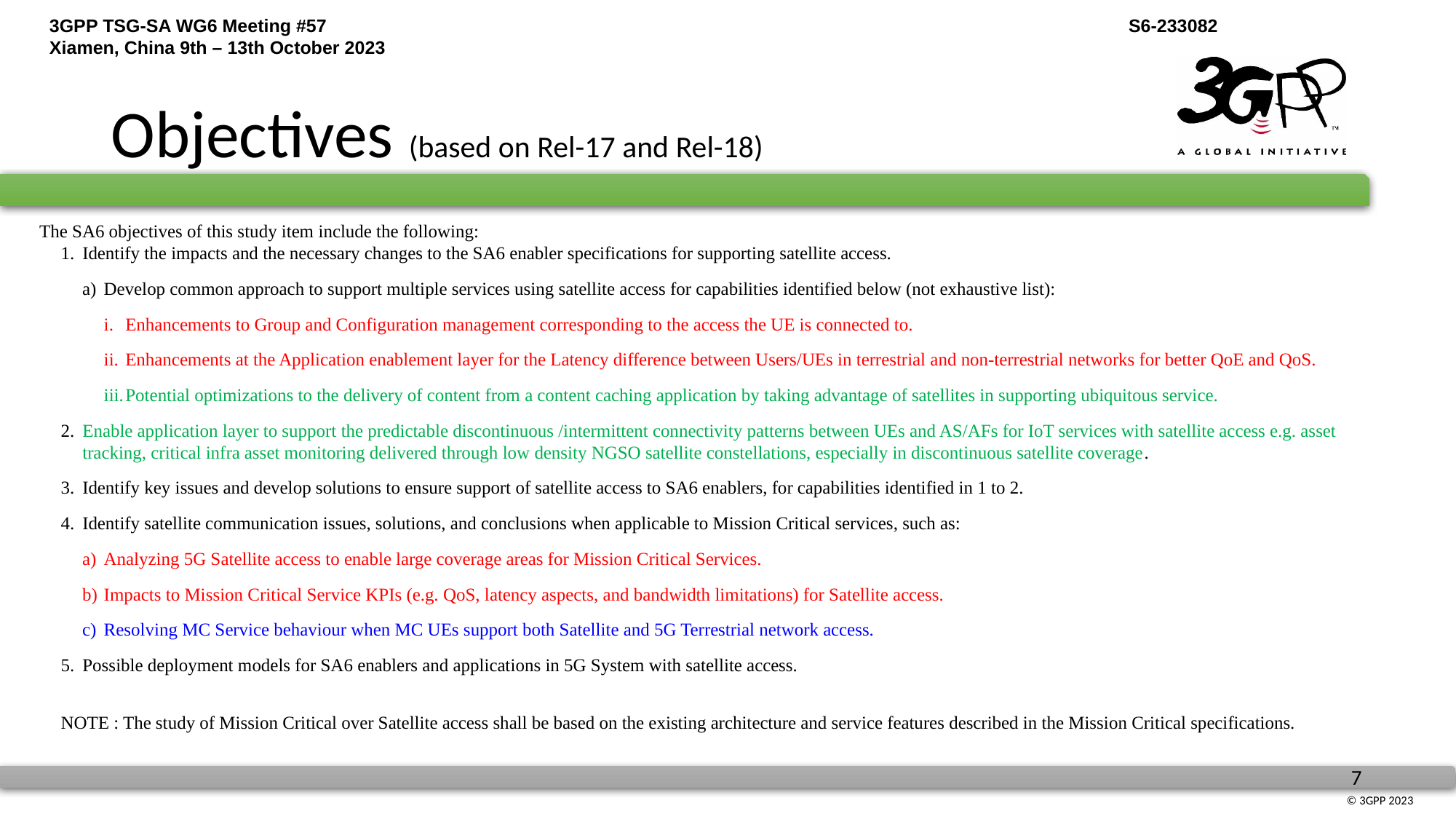

# Objectives (based on Rel-17 and Rel-18)
The SA6 objectives of this study item include the following:
1.	Identify the impacts and the necessary changes to the SA6 enabler specifications for supporting satellite access.
a)	Develop common approach to support multiple services using satellite access for capabilities identified below (not exhaustive list):
i.	Enhancements to Group and Configuration management corresponding to the access the UE is connected to.
ii.	Enhancements at the Application enablement layer for the Latency difference between Users/UEs in terrestrial and non-terrestrial networks for better QoE and QoS.
iii.	Potential optimizations to the delivery of content from a content caching application by taking advantage of satellites in supporting ubiquitous service.
2.	Enable application layer to support the predictable discontinuous /intermittent connectivity patterns between UEs and AS/AFs for IoT services with satellite access e.g. asset tracking, critical infra asset monitoring delivered through low density NGSO satellite constellations, especially in discontinuous satellite coverage.
3.	Identify key issues and develop solutions to ensure support of satellite access to SA6 enablers, for capabilities identified in 1 to 2.
4.	Identify satellite communication issues, solutions, and conclusions when applicable to Mission Critical services, such as:
a)	Analyzing 5G Satellite access to enable large coverage areas for Mission Critical Services.
b)	Impacts to Mission Critical Service KPIs (e.g. QoS, latency aspects, and bandwidth limitations) for Satellite access.
c)	Resolving MC Service behaviour when MC UEs support both Satellite and 5G Terrestrial network access.
5.	Possible deployment models for SA6 enablers and applications in 5G System with satellite access.

NOTE : The study of Mission Critical over Satellite access shall be based on the existing architecture and service features described in the Mission Critical specifications.